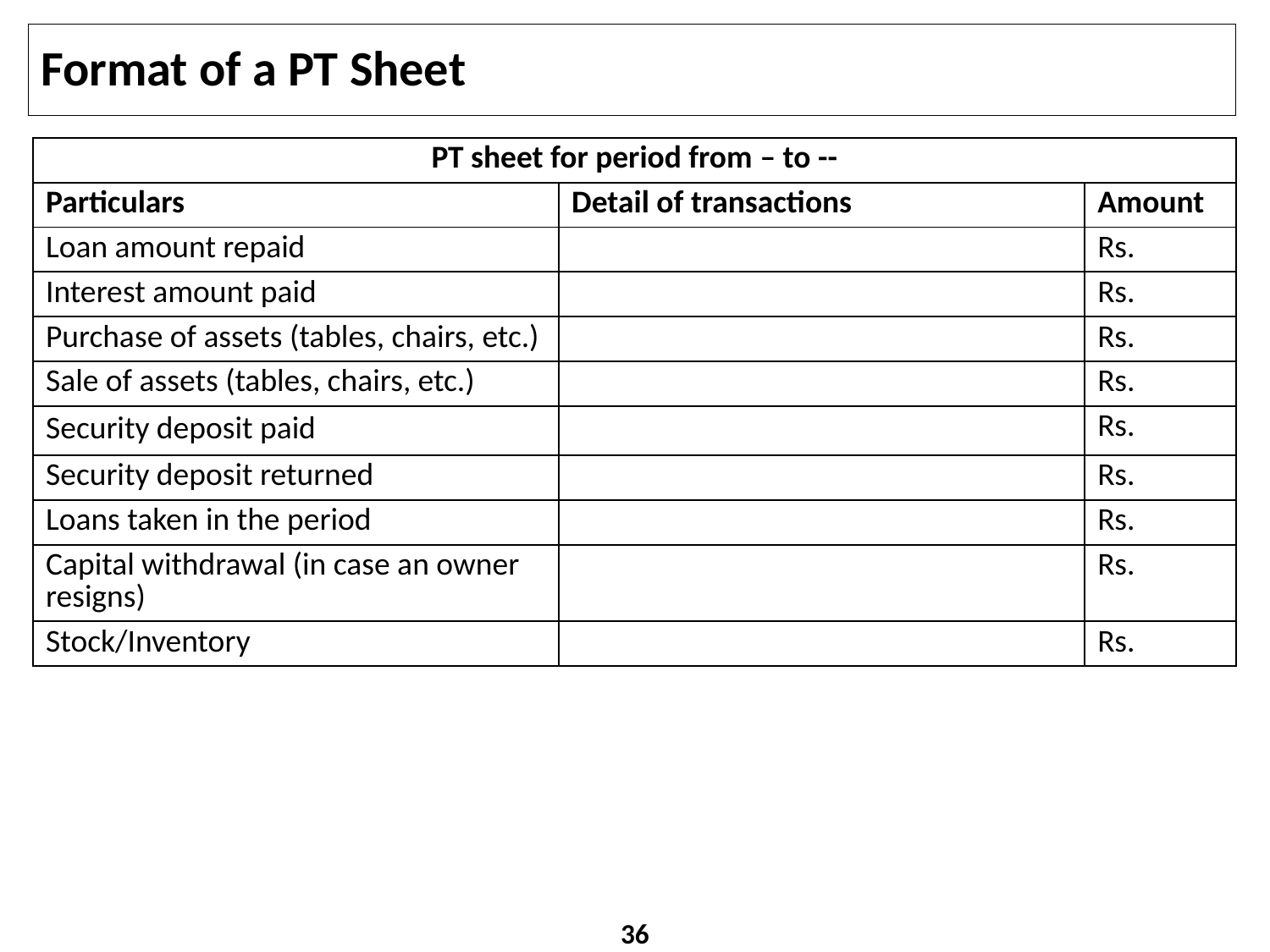

# Format of a PT Sheet
| PT sheet for period from – to -- |  |  |
| --- | --- | --- |
| Particulars | Detail of transactions | Amount |
| Loan amount repaid |  | Rs. |
| Interest amount paid |  | Rs. |
| Purchase of assets (tables, chairs, etc.) |  | Rs. |
| Sale of assets (tables, chairs, etc.) |  | Rs. |
| Security deposit paid |  | Rs. |
| Security deposit returned |  | Rs. |
| Loans taken in the period |  | Rs. |
| Capital withdrawal (in case an owner resigns) |  | Rs. |
| Stock/Inventory |  | Rs. |
36